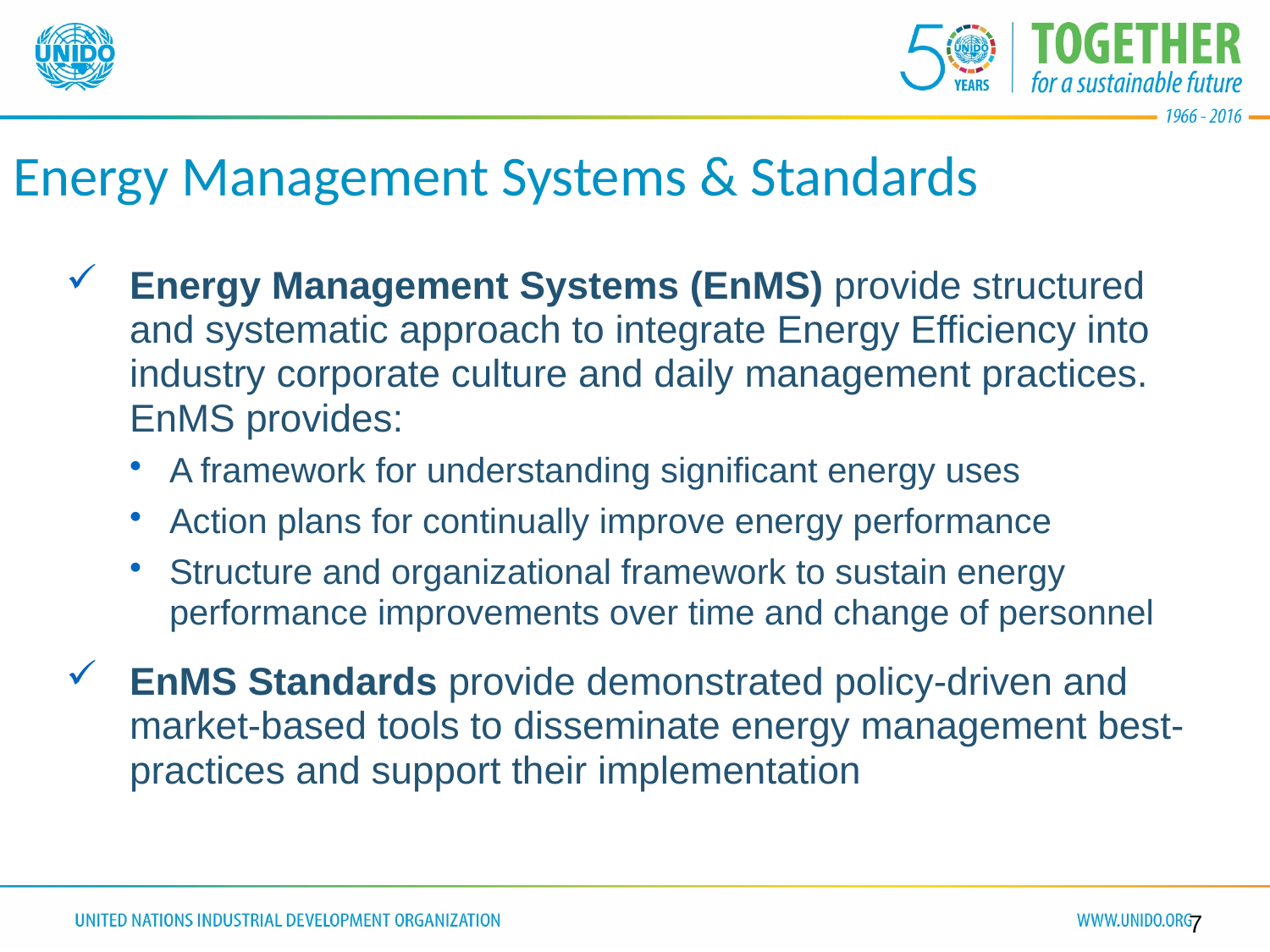

Energy Management Systems & Standards
Energy Management Systems (EnMS) provide structured and systematic approach to integrate Energy Efficiency into industry corporate culture and daily management practices.  EnMS provides:
A framework for understanding significant energy uses
Action plans for continually improve energy performance
Structure and organizational framework to sustain energy performance improvements over time and change of personnel
EnMS Standards provide demonstrated policy-driven and market-based tools to disseminate energy management best-practices and support their implementation
7